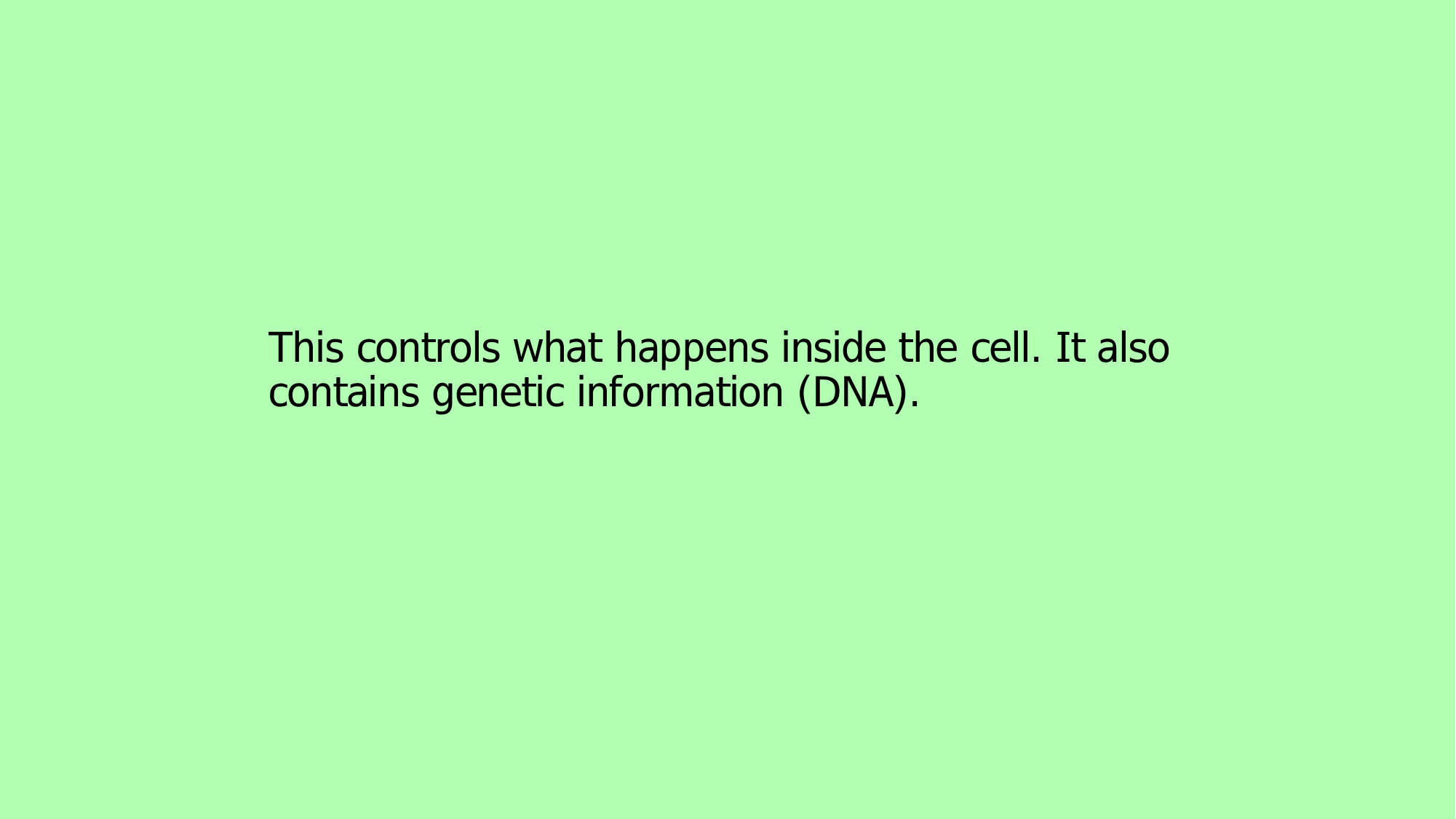

# This controls what happens inside the cell. It also contains genetic information (DNA).